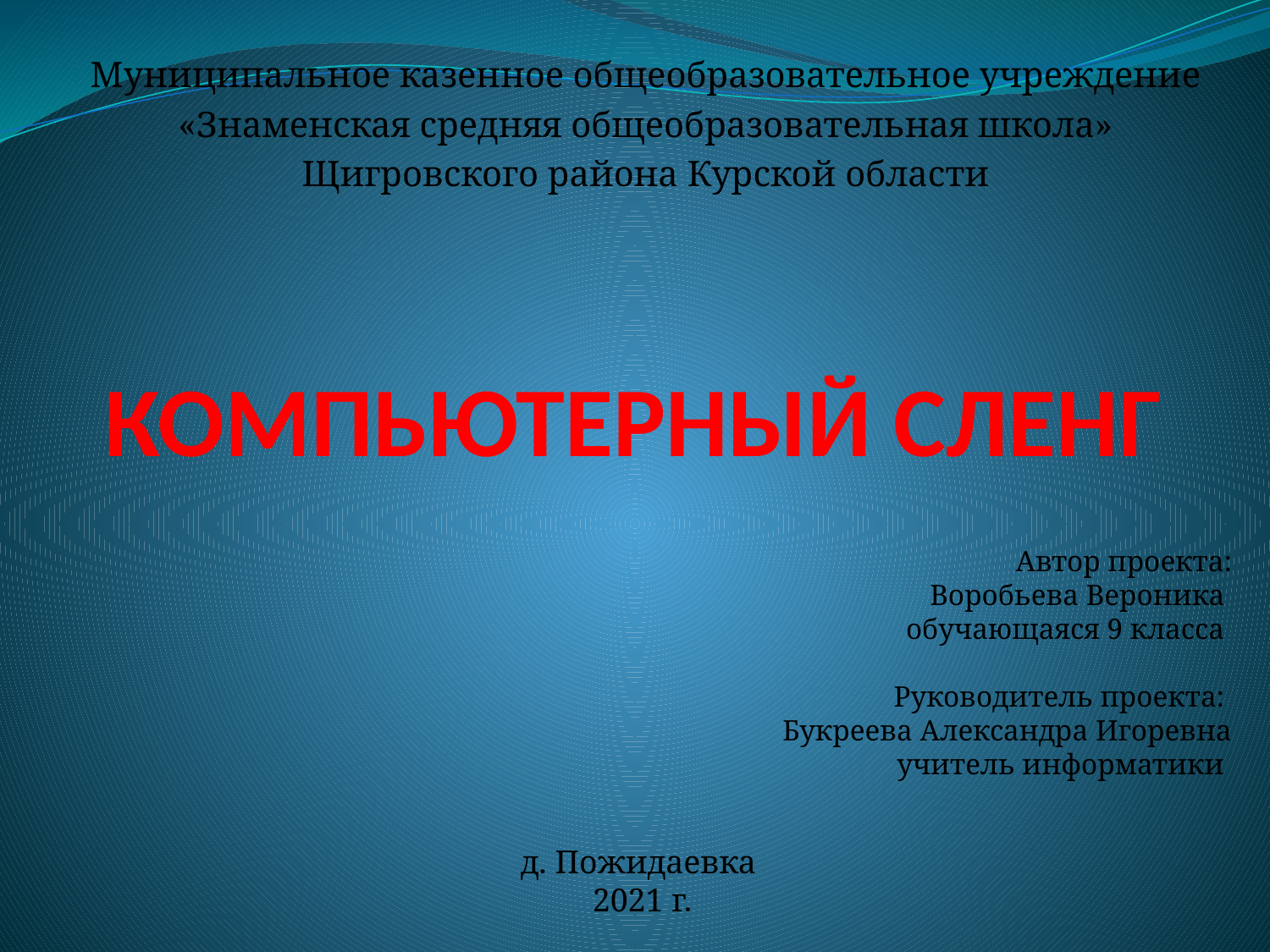

Муниципальное казенное общеобразовательное учреждение
«Знаменская средняя общеобразовательная школа»
Щигровского района Курской области

# КОМПЬЮТЕРНЫЙ СЛЕНГ
Автор проекта:
Воробьева Вероника
обучающаяся 9 класса

Руководитель проекта:
Букреева Александра Игоревна
учитель информатики
д. Пожидаевка
2021 г.